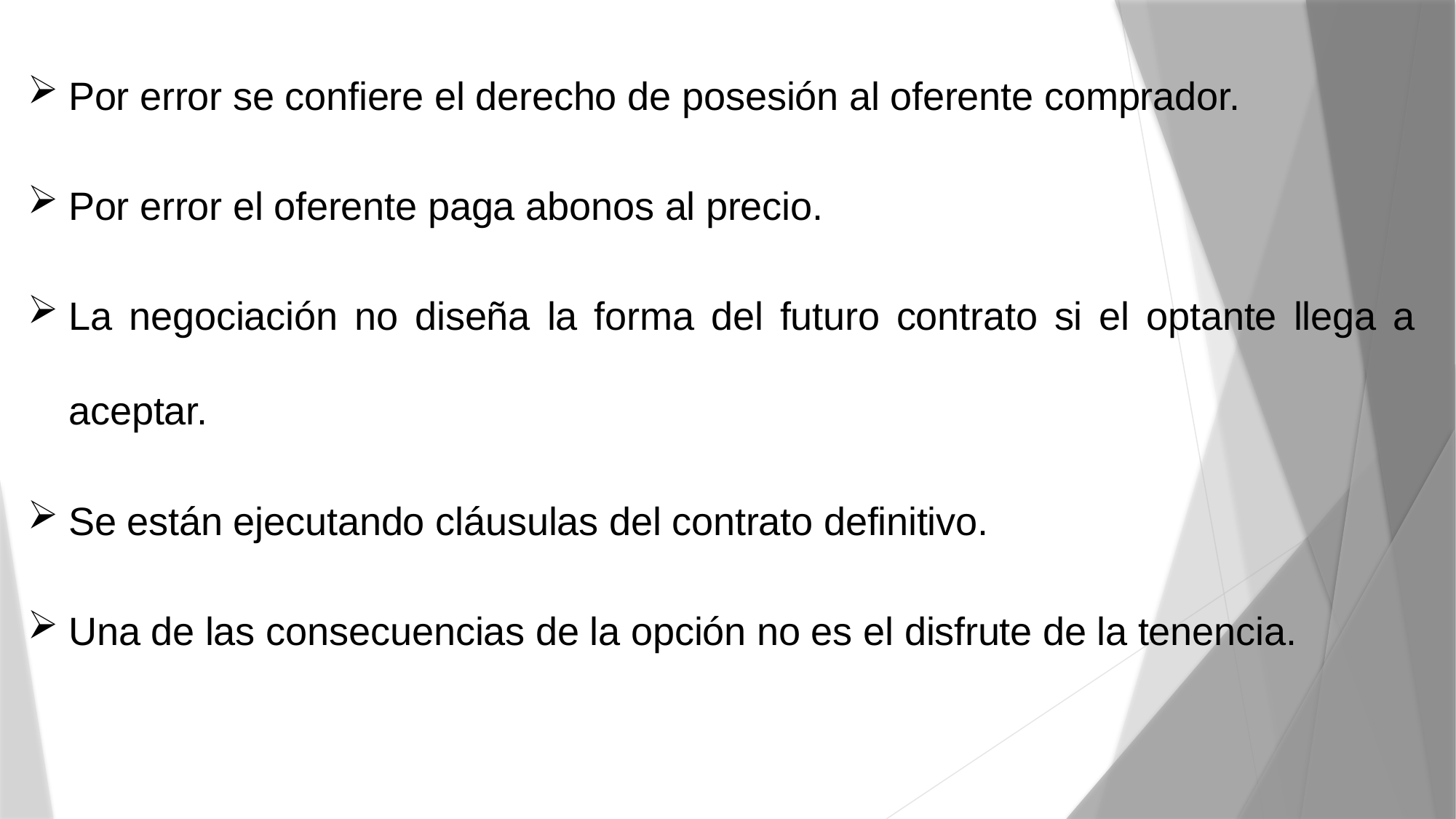

Por error se confiere el derecho de posesión al oferente comprador.
Por error el oferente paga abonos al precio.
La negociación no diseña la forma del futuro contrato si el optante llega a aceptar.
Se están ejecutando cláusulas del contrato definitivo.
Una de las consecuencias de la opción no es el disfrute de la tenencia.